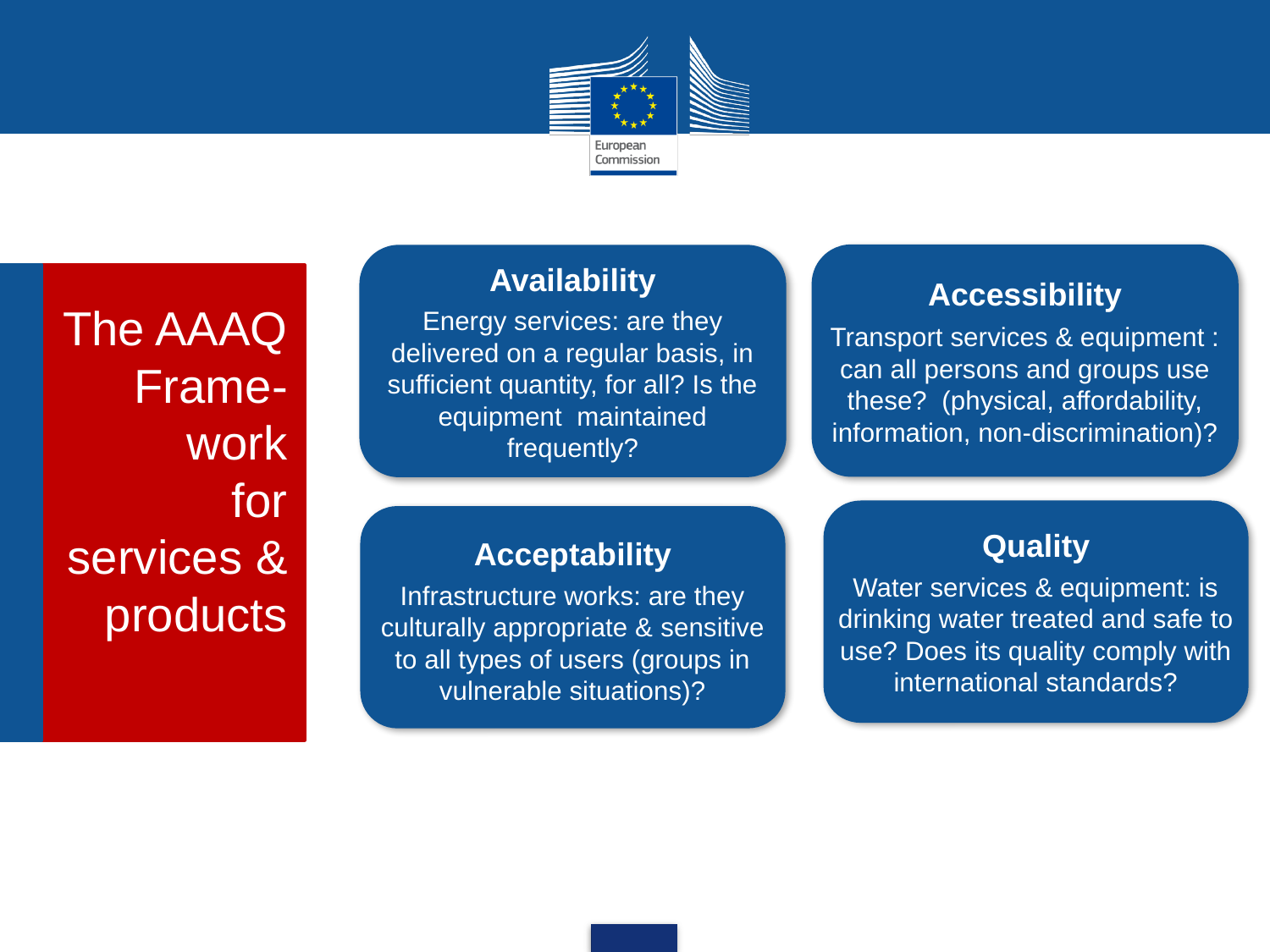

Accessibility
Transport services & equipment : can all persons and groups use these?  (physical, affordability, information, non-discrimination)?

Availability
Energy services: are they delivered on a regular basis, in sufficient quantity, for all? Is the equipment  maintained frequently?

The AAAQ Frame-work
for services & products

Quality
Water services & equipment: is drinking water treated and safe to use? Does its quality comply with international standards?

Acceptability
Infrastructure works: are they culturally appropriate & sensitive to all types of users (groups in vulnerable situations)?